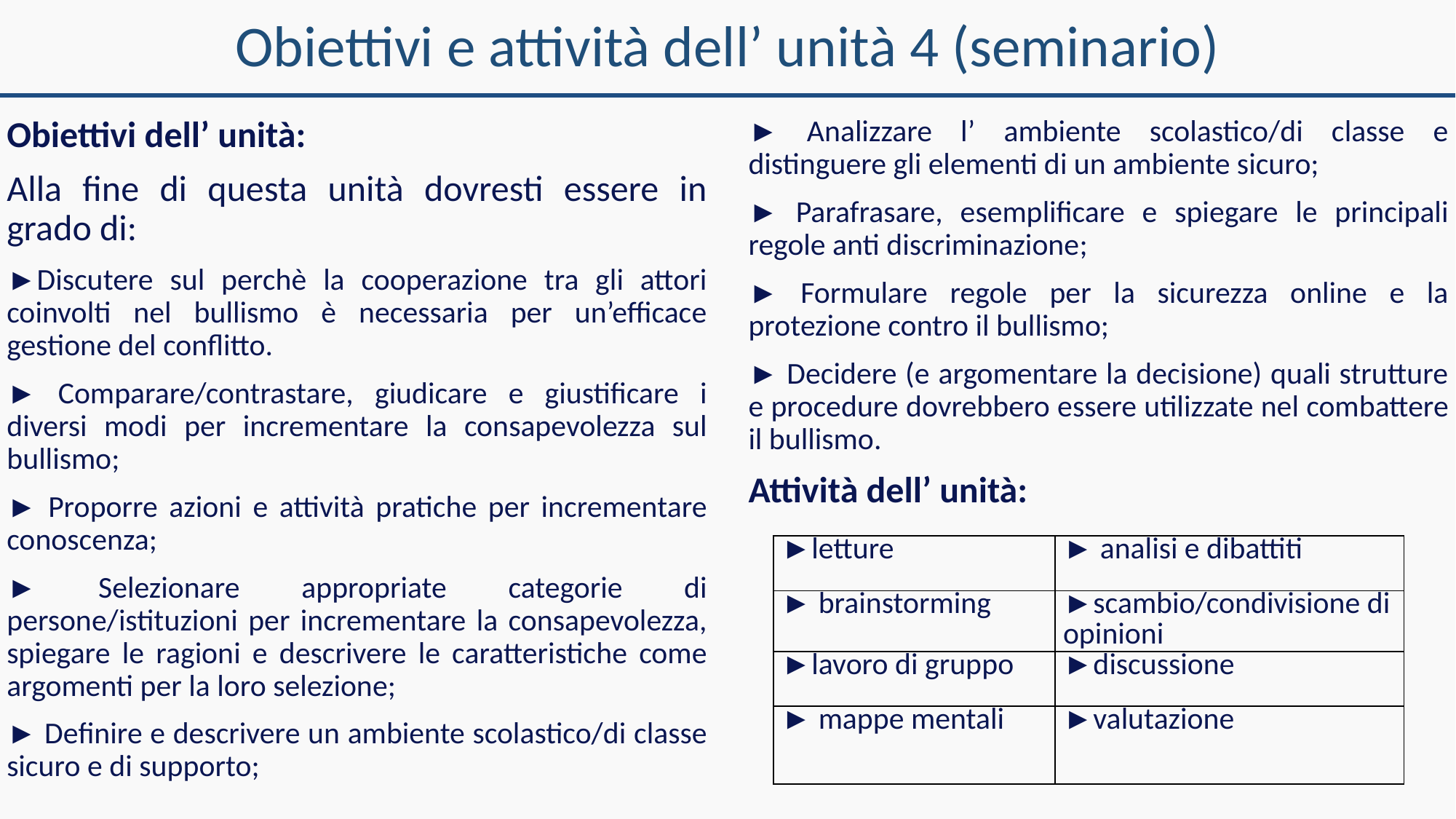

# Obiettivi e attività dell’ unità 4 (seminario)
Obiettivi dell’ unità:
Alla fine di questa unità dovresti essere in grado di:
►Discutere sul perchè la cooperazione tra gli attori coinvolti nel bullismo è necessaria per un’efficace gestione del conflitto.
► Comparare/contrastare, giudicare e giustificare i diversi modi per incrementare la consapevolezza sul bullismo;
► Proporre azioni e attività pratiche per incrementare conoscenza;
► Selezionare appropriate categorie di persone/istituzioni per incrementare la consapevolezza, spiegare le ragioni e descrivere le caratteristiche come argomenti per la loro selezione;
► Definire e descrivere un ambiente scolastico/di classe sicuro e di supporto;

► Analizzare l’ ambiente scolastico/di classe e distinguere gli elementi di un ambiente sicuro;
► Parafrasare, esemplificare e spiegare le principali regole anti discriminazione;
► Formulare regole per la sicurezza online e la protezione contro il bullismo;
► Decidere (e argomentare la decisione) quali strutture e procedure dovrebbero essere utilizzate nel combattere il bullismo.
Attività dell’ unità:

| ►letture | ► analisi e dibattiti |
| --- | --- |
| ► brainstorming | ►scambio/condivisione di opinioni |
| ►lavoro di gruppo | ►discussione |
| ► mappe mentali | ►valutazione |